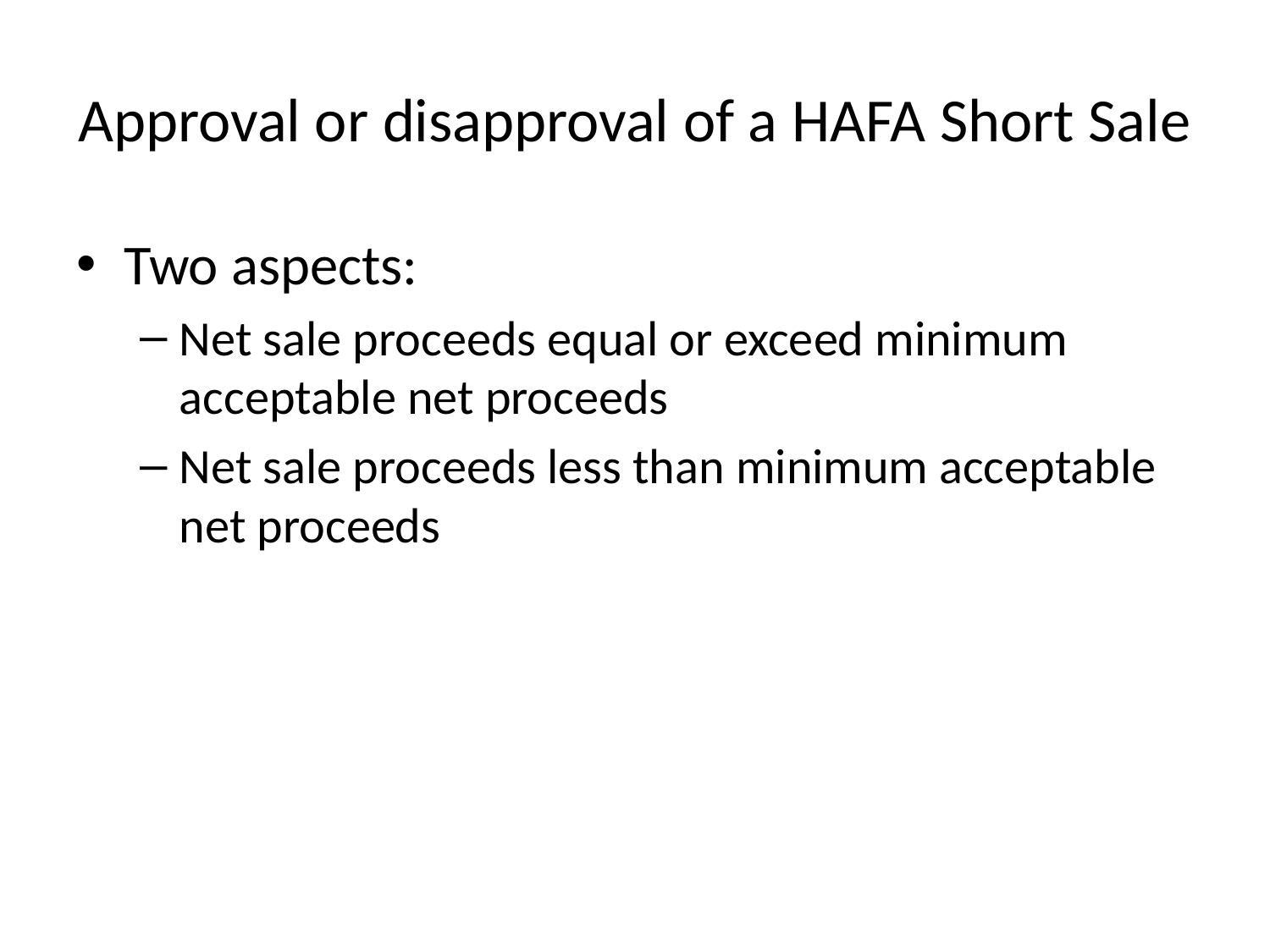

# Approval or disapproval of a HAFA Short Sale
Two aspects:
Net sale proceeds equal or exceed minimum acceptable net proceeds
Net sale proceeds less than minimum acceptable net proceeds